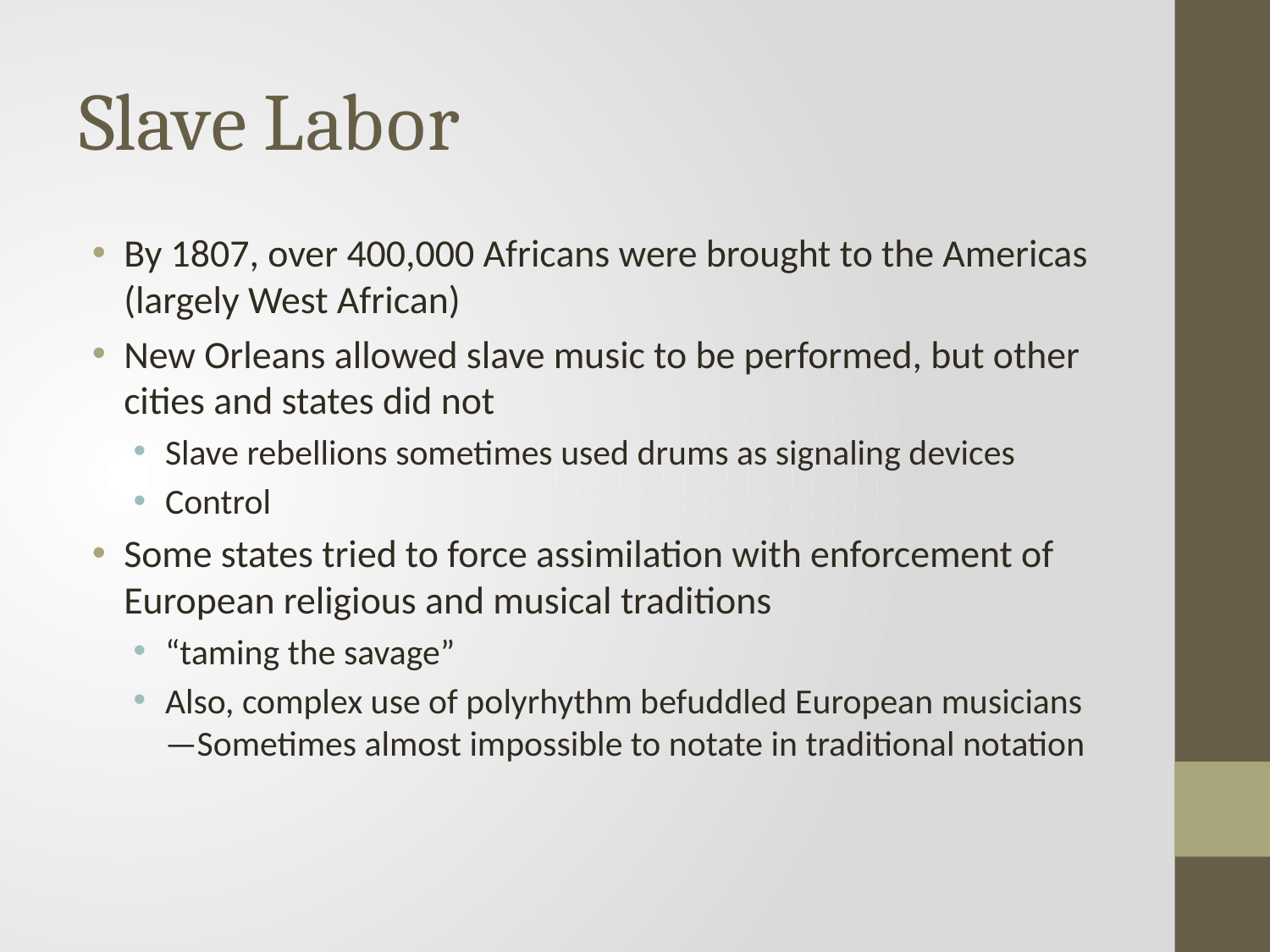

# Slave Labor
By 1807, over 400,000 Africans were brought to the Americas (largely West African)
New Orleans allowed slave music to be performed, but other cities and states did not
Slave rebellions sometimes used drums as signaling devices
Control
Some states tried to force assimilation with enforcement of European religious and musical traditions
“taming the savage”
Also, complex use of polyrhythm befuddled European musicians—Sometimes almost impossible to notate in traditional notation